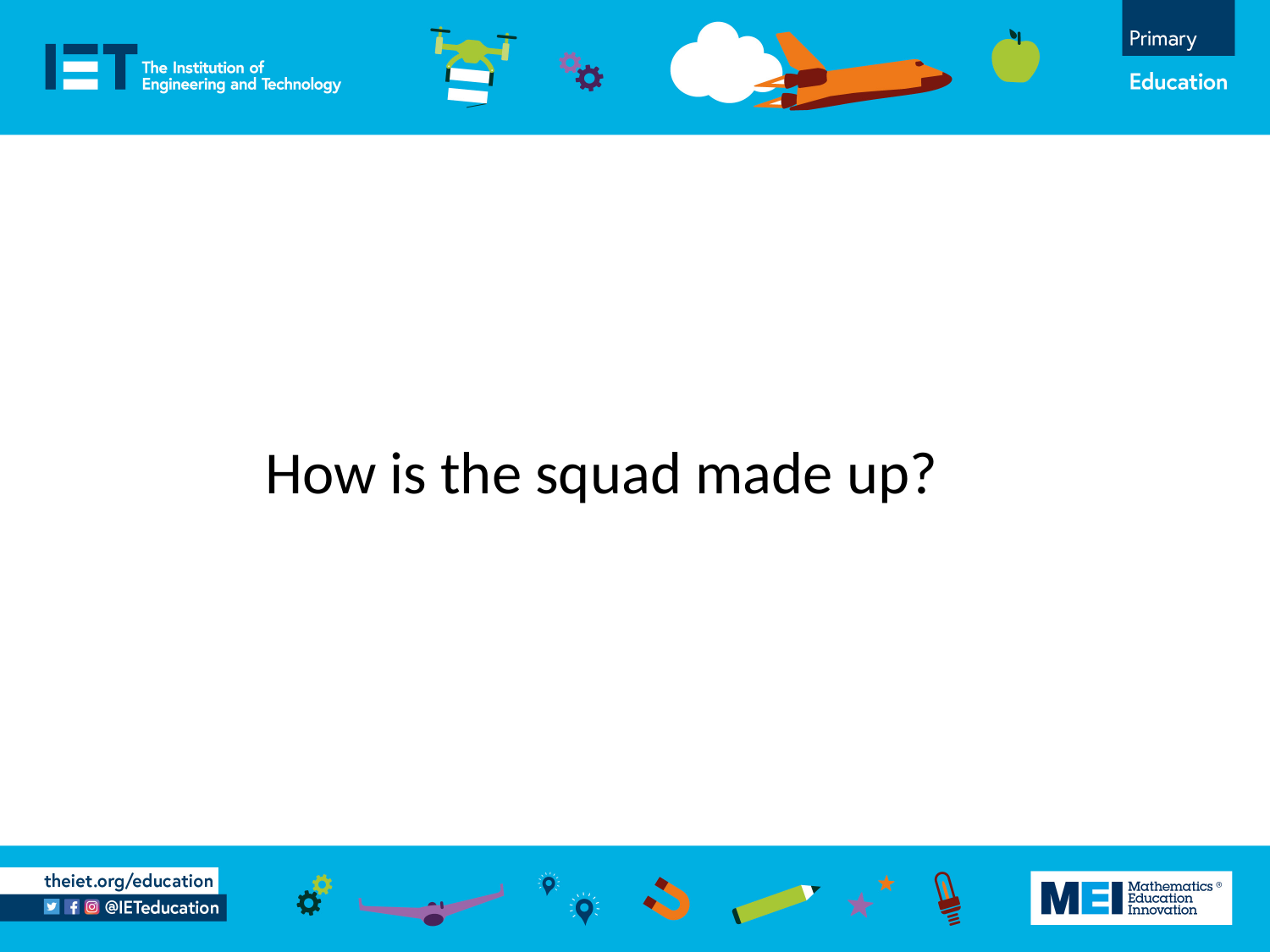

# How is the squad made up?